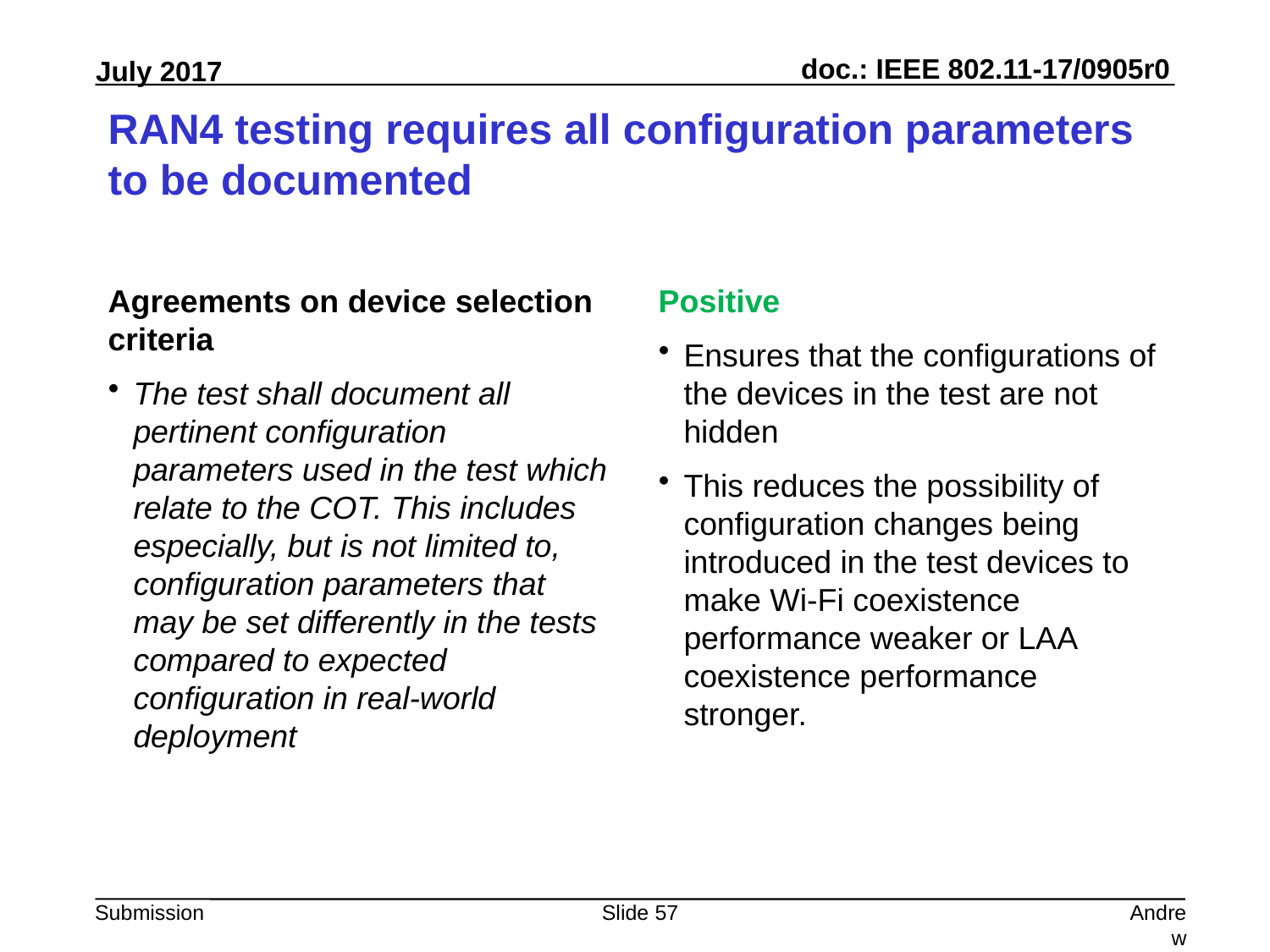

# RAN4 testing requires all configuration parameters to be documented
Agreements on device selection criteria
The test shall document all pertinent configuration parameters used in the test which relate to the COT. This includes especially, but is not limited to, configuration parameters that may be set differently in the tests compared to expected configuration in real-world deployment
Positive
Ensures that the configurations of the devices in the test are not hidden
This reduces the possibility of configuration changes being introduced in the test devices to make Wi-Fi coexistence performance weaker or LAA coexistence performance stronger.
Slide 57
Andrew Myles, Cisco